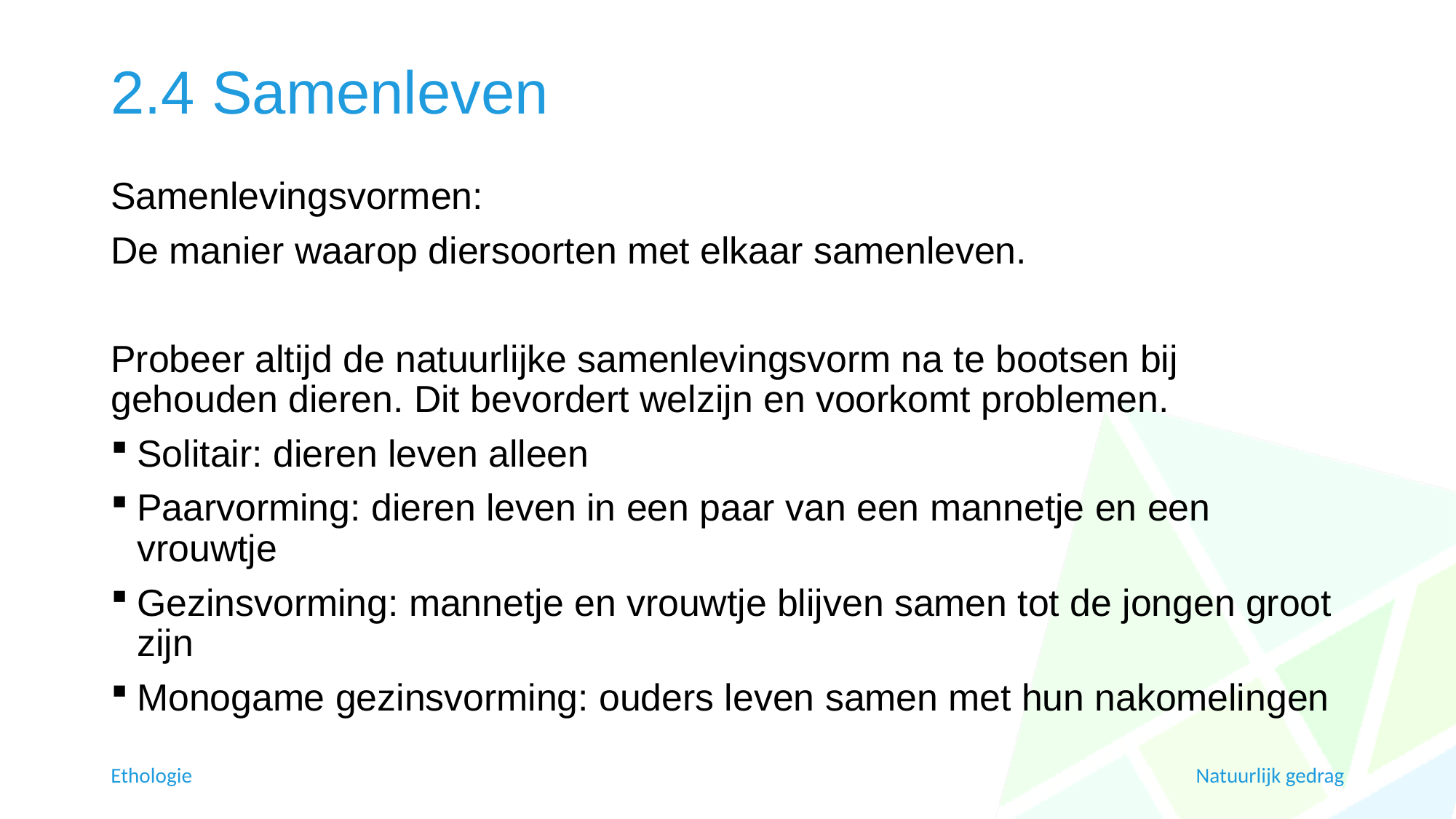

# 2.4 Samenleven
Samenlevingsvormen:
De manier waarop diersoorten met elkaar samenleven.

Probeer altijd de natuurlijke samenlevingsvorm na te bootsen bij gehouden dieren. Dit bevordert welzijn en voorkomt problemen.
Solitair: dieren leven alleen
Paarvorming: dieren leven in een paar van een mannetje en een vrouwtje
Gezinsvorming: mannetje en vrouwtje blijven samen tot de jongen groot zijn
Monogame gezinsvorming: ouders leven samen met hun nakomelingen

Ethologie
Natuurlijk gedrag